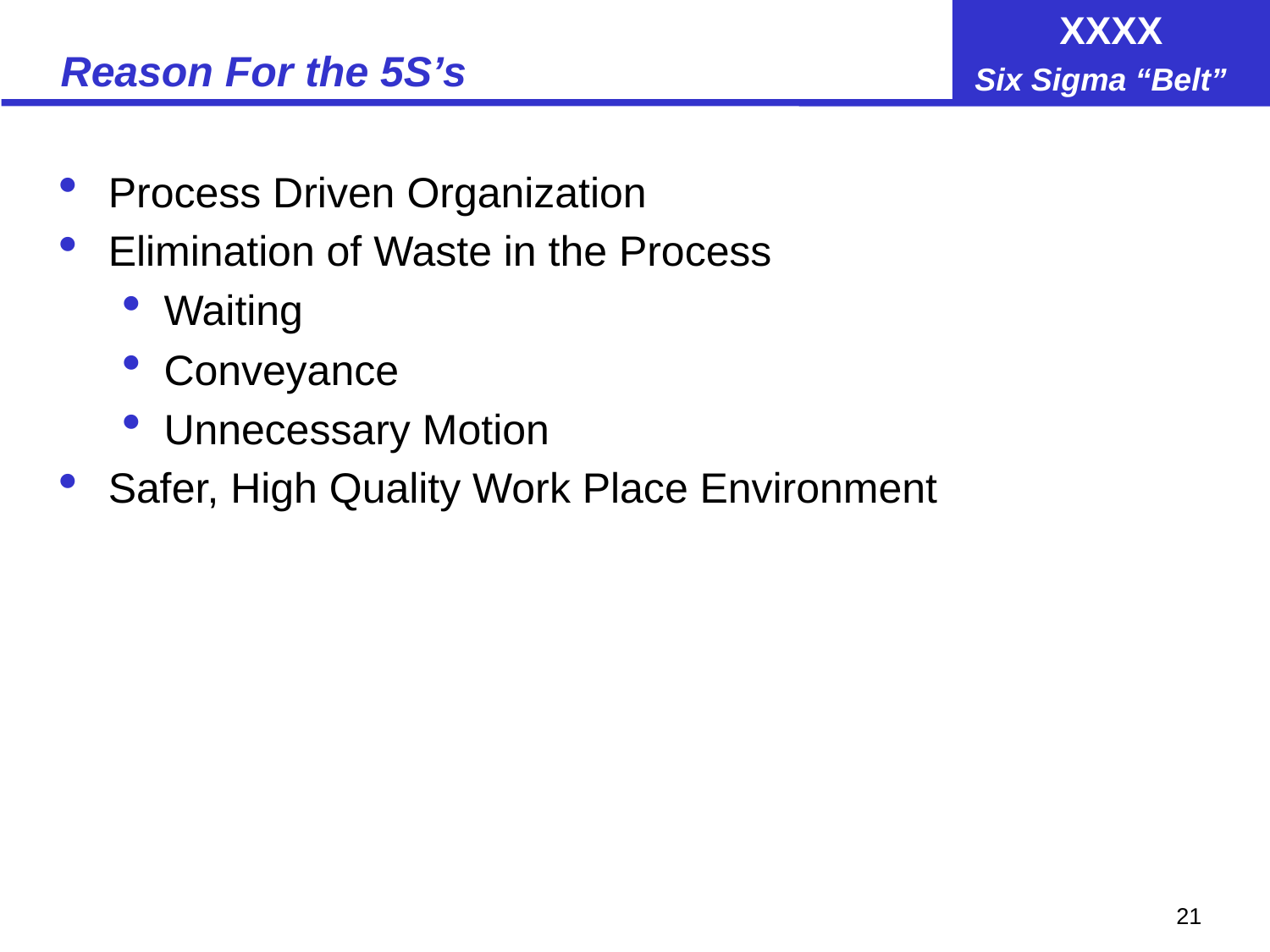

# Reason For the 5S’s
Process Driven Organization
Elimination of Waste in the Process
Waiting
Conveyance
Unnecessary Motion
Safer, High Quality Work Place Environment